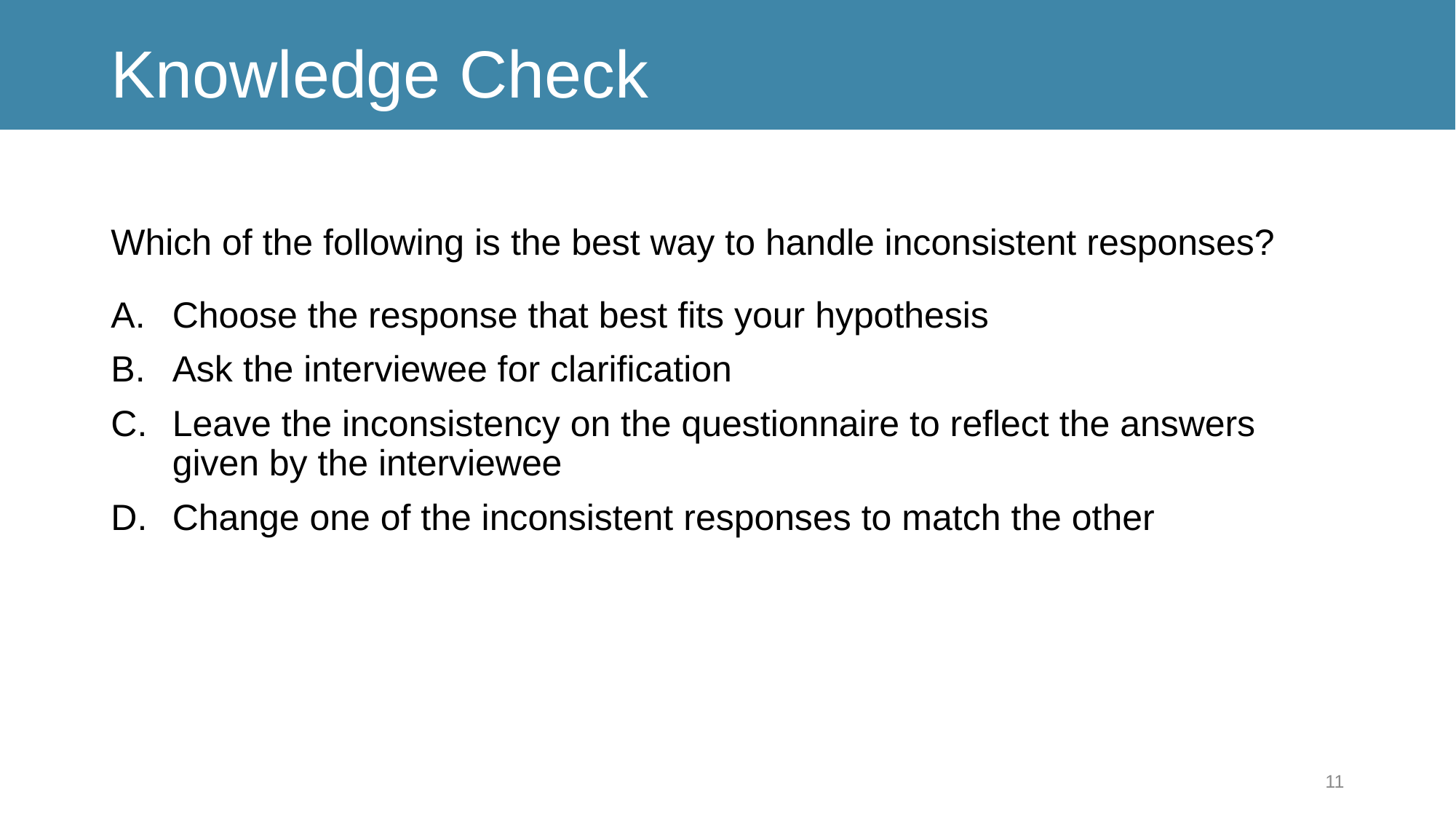

# Knowledge Check
Which of the following is the best way to handle inconsistent responses?
Choose the response that best fits your hypothesis
Ask the interviewee for clarification
Leave the inconsistency on the questionnaire to reflect the answers given by the interviewee
Change one of the inconsistent responses to match the other
11